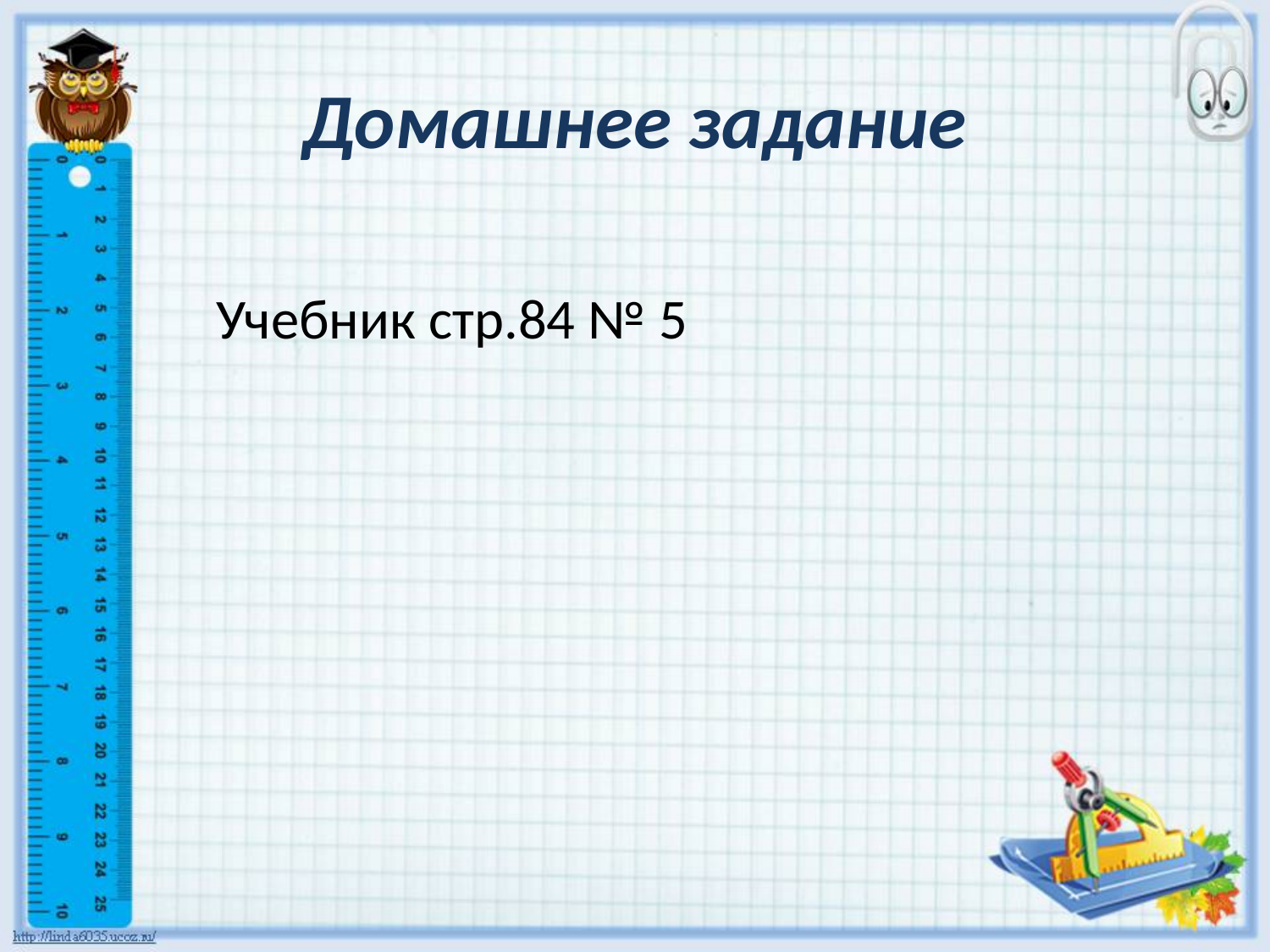

# Домашнее задание
           Учебник стр.84 № 5